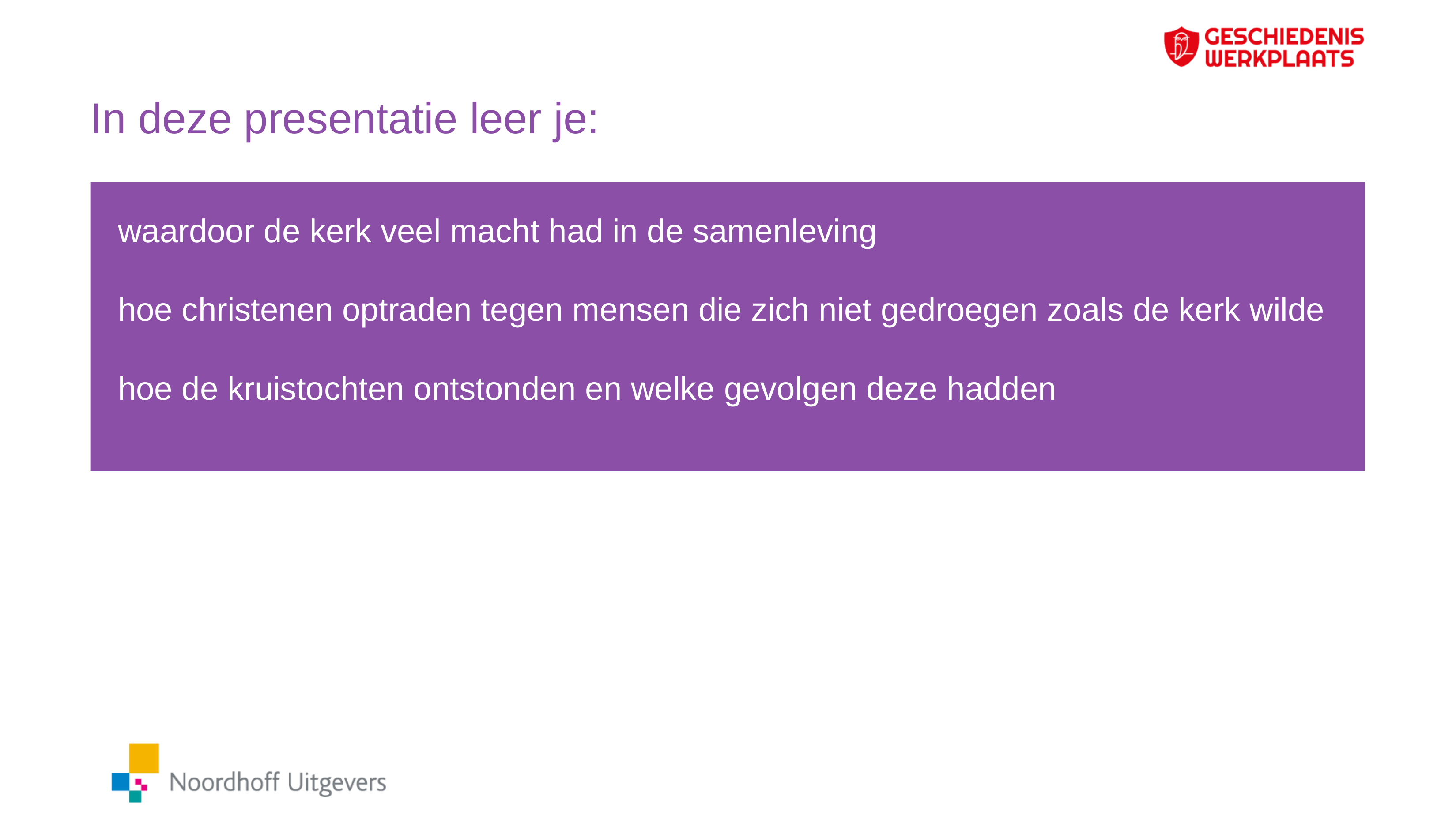

# In deze presentatie leer je:
waardoor de kerk veel macht had in de samenleving

hoe christenen optraden tegen mensen die zich niet gedroegen zoals de kerk wilde

hoe de kruistochten ontstonden en welke gevolgen deze hadden